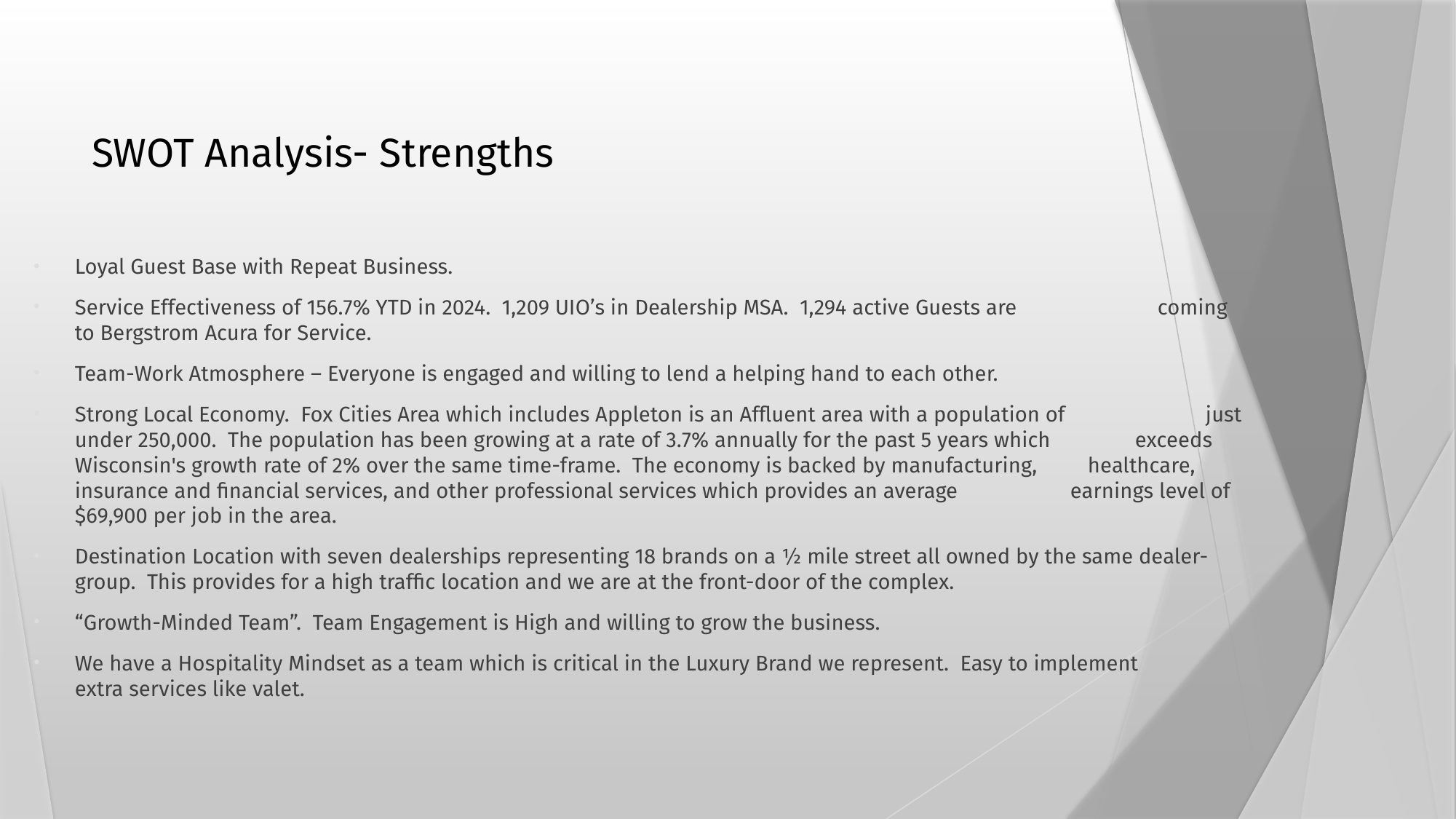

# SWOT Analysis- Strengths

Loyal Guest Base with Repeat Business.
Service Effectiveness of 156.7% YTD in 2024.  1,209 UIO’s in Dealership MSA.  1,294 active Guests are                         coming to Bergstrom Acura for Service.
Team-Work Atmosphere – Everyone is engaged and willing to lend a helping hand to each other.
Strong Local Economy.  Fox Cities Area which includes Appleton is an Affluent area with a population of                         just under 250,000.  The population has been growing at a rate of 3.7% annually for the past 5 years which               exceeds Wisconsin's growth rate of 2% over the same time-frame.  The economy is backed by manufacturing,         healthcare, insurance and financial services, and other professional services which provides an average                    earnings level of $69,900 per job in the area.
Destination Location with seven dealerships representing 18 brands on a ½ mile street all owned by the same dealer-group.  This provides for a high traffic location and we are at the front-door of the complex.
“Growth-Minded Team”.  Team Engagement is High and willing to grow the business.
We have a Hospitality Mindset as a team which is critical in the Luxury Brand we represent.  Easy to implement             extra services like valet.